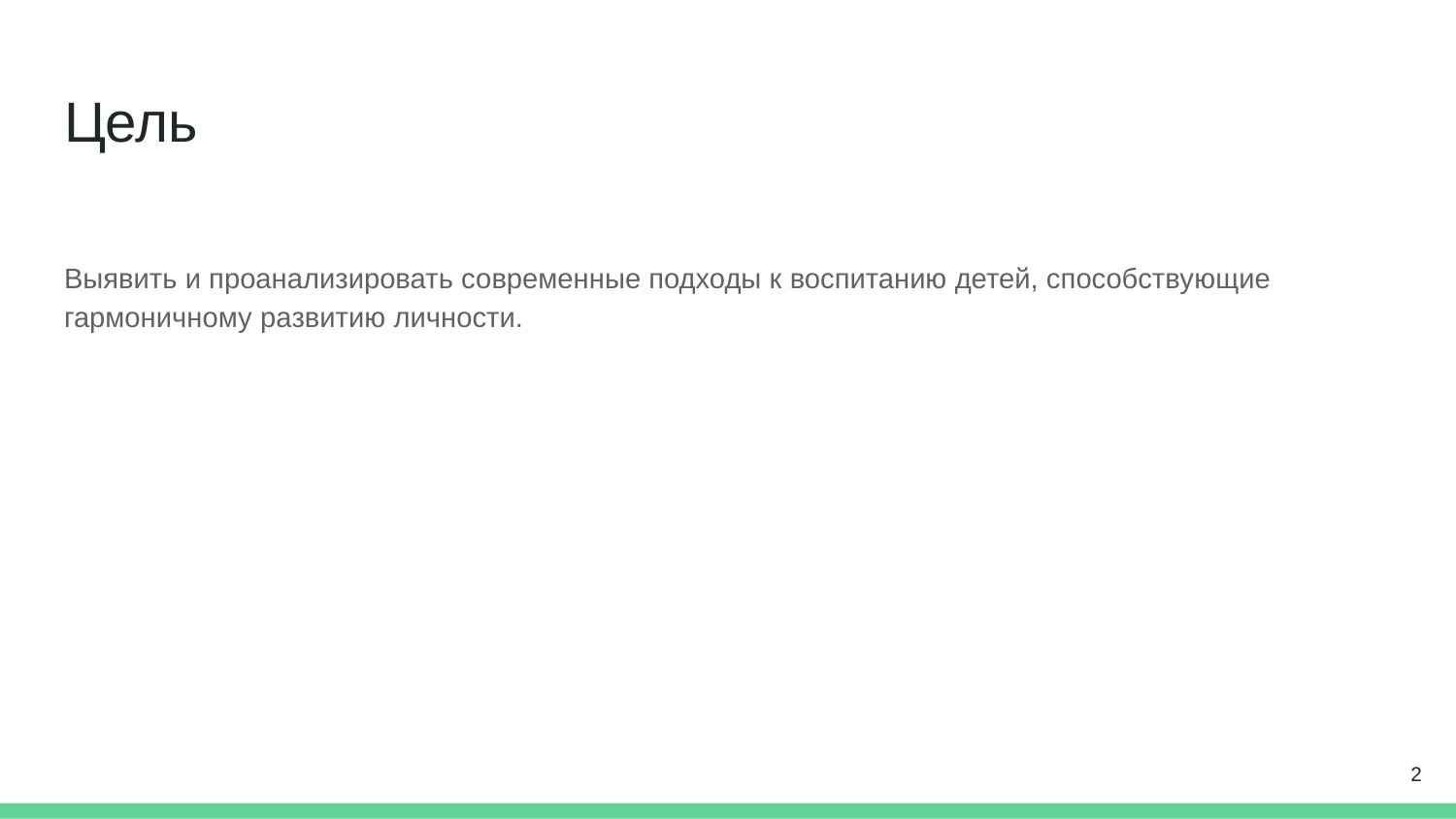

# Цель
Выявить и проанализировать современные подходы к воспитанию детей, способствующие гармоничному развитию личности.
2